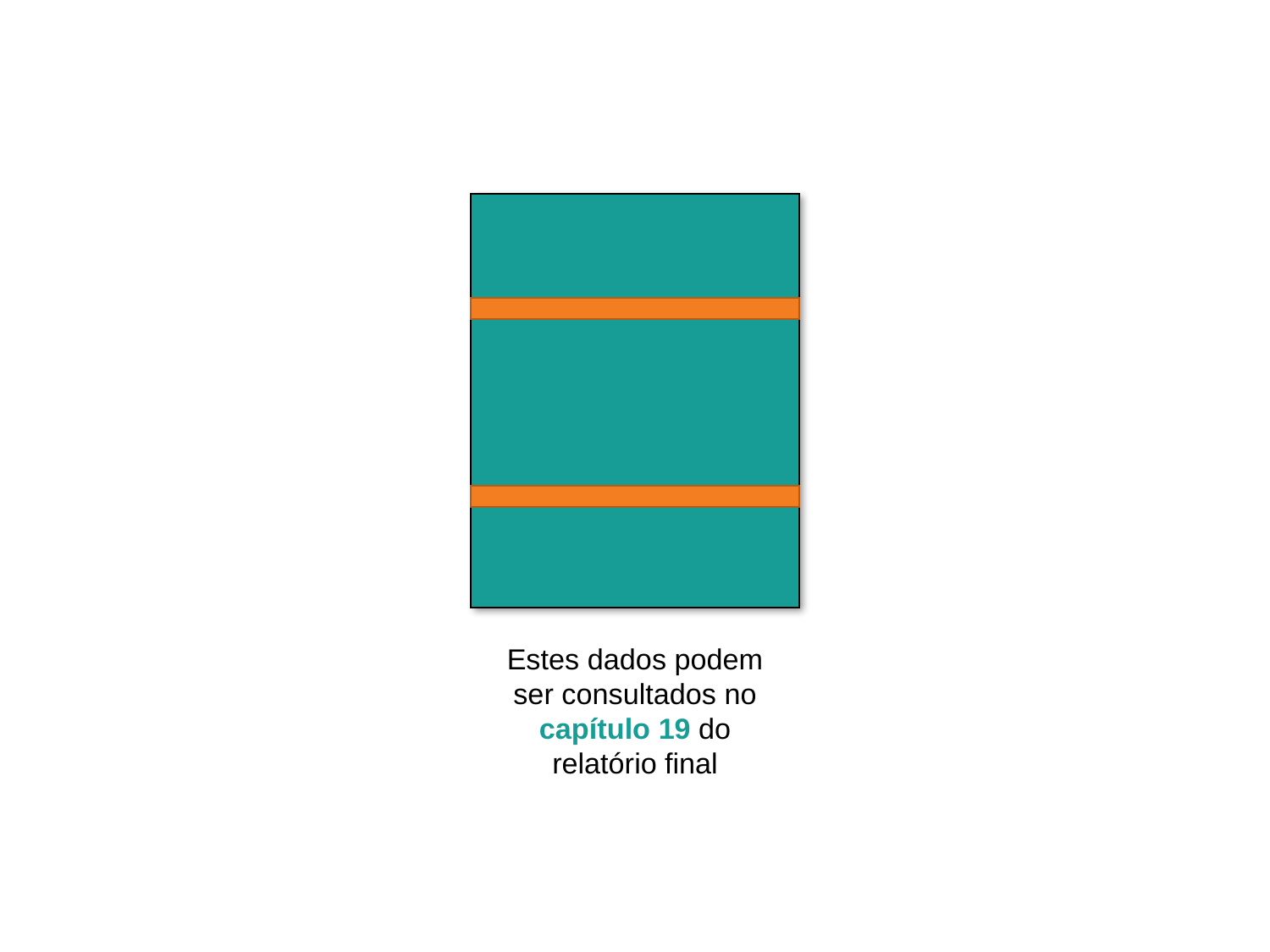

Estes dados podem ser consultados no capítulo 19 do relatório final